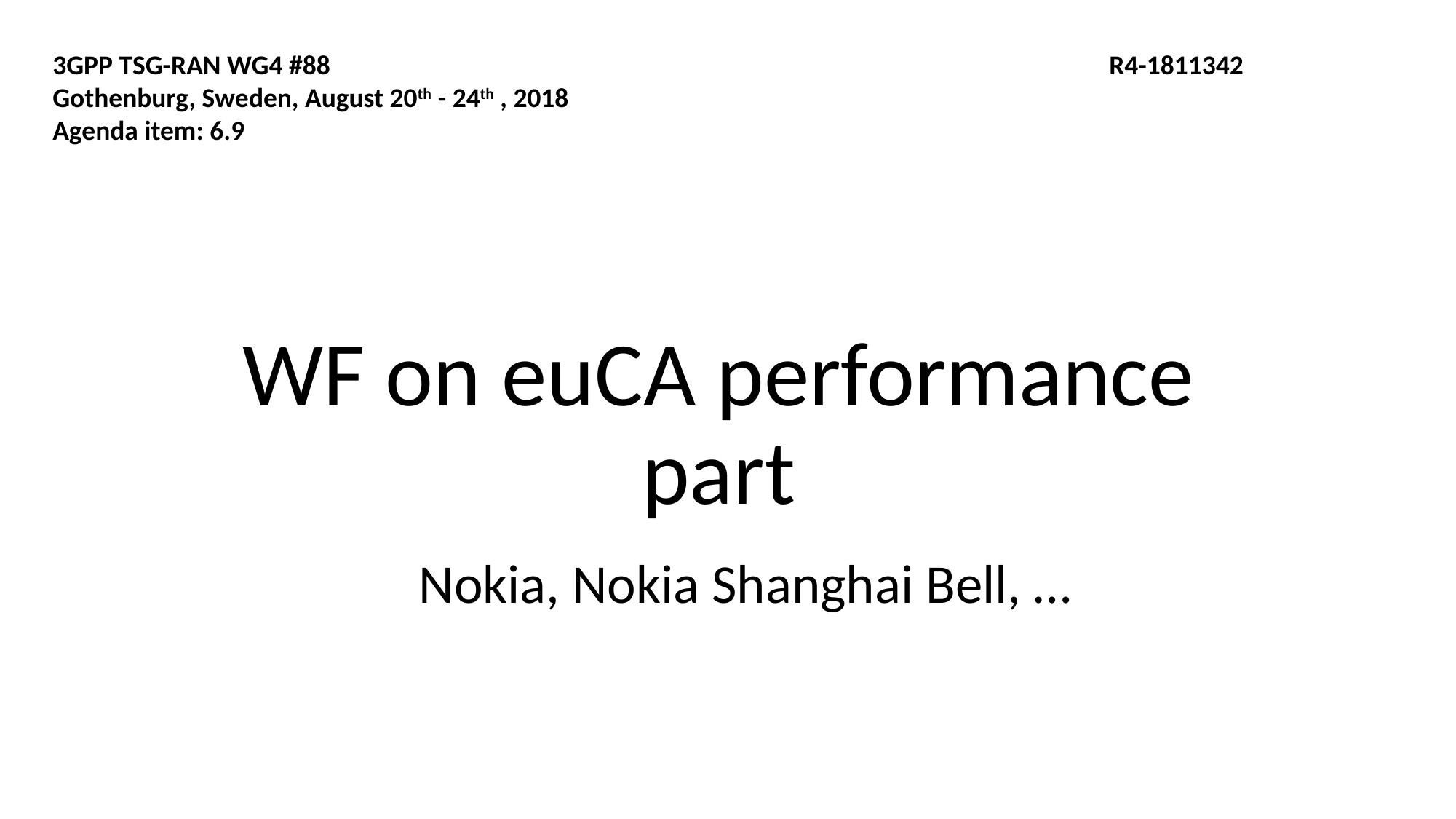

3GPP TSG-RAN WG4 #88							            R4-1811342
Gothenburg, Sweden, August 20th - 24th , 2018
Agenda item: 6.9
# WF on euCA performance part
Nokia, Nokia Shanghai Bell, …